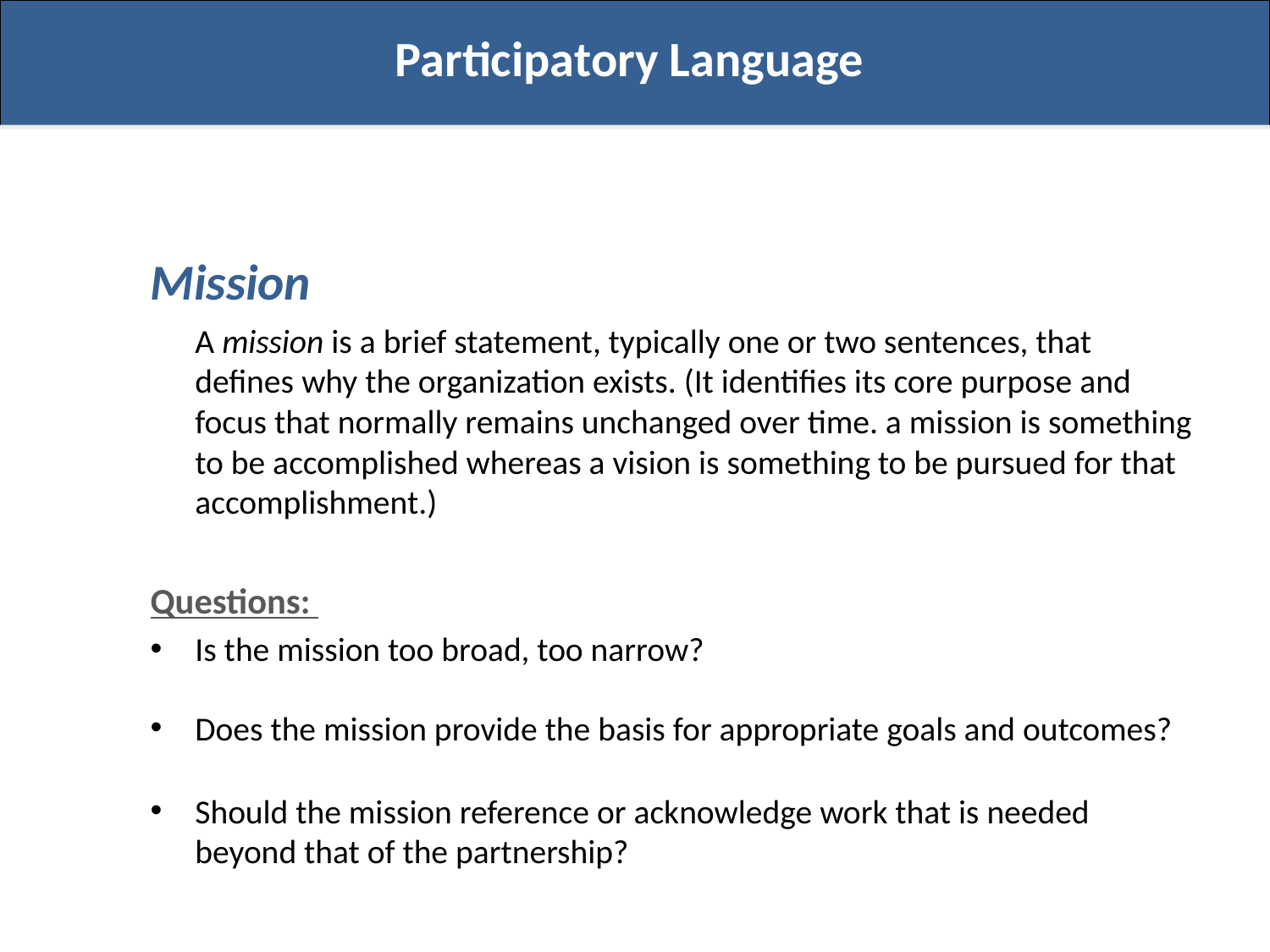

Participatory Language
Mission
	A mission is a brief statement, typically one or two sentences, that defines why the organization exists. (It identifies its core purpose and focus that normally remains unchanged over time. a mission is something to be accomplished whereas a vision is something to be pursued for that accomplishment.)

Questions:
Is the mission too broad, too narrow?

Does the mission provide the basis for appropriate goals and outcomes?

Should the mission reference or acknowledge work that is needed beyond that of the partnership?